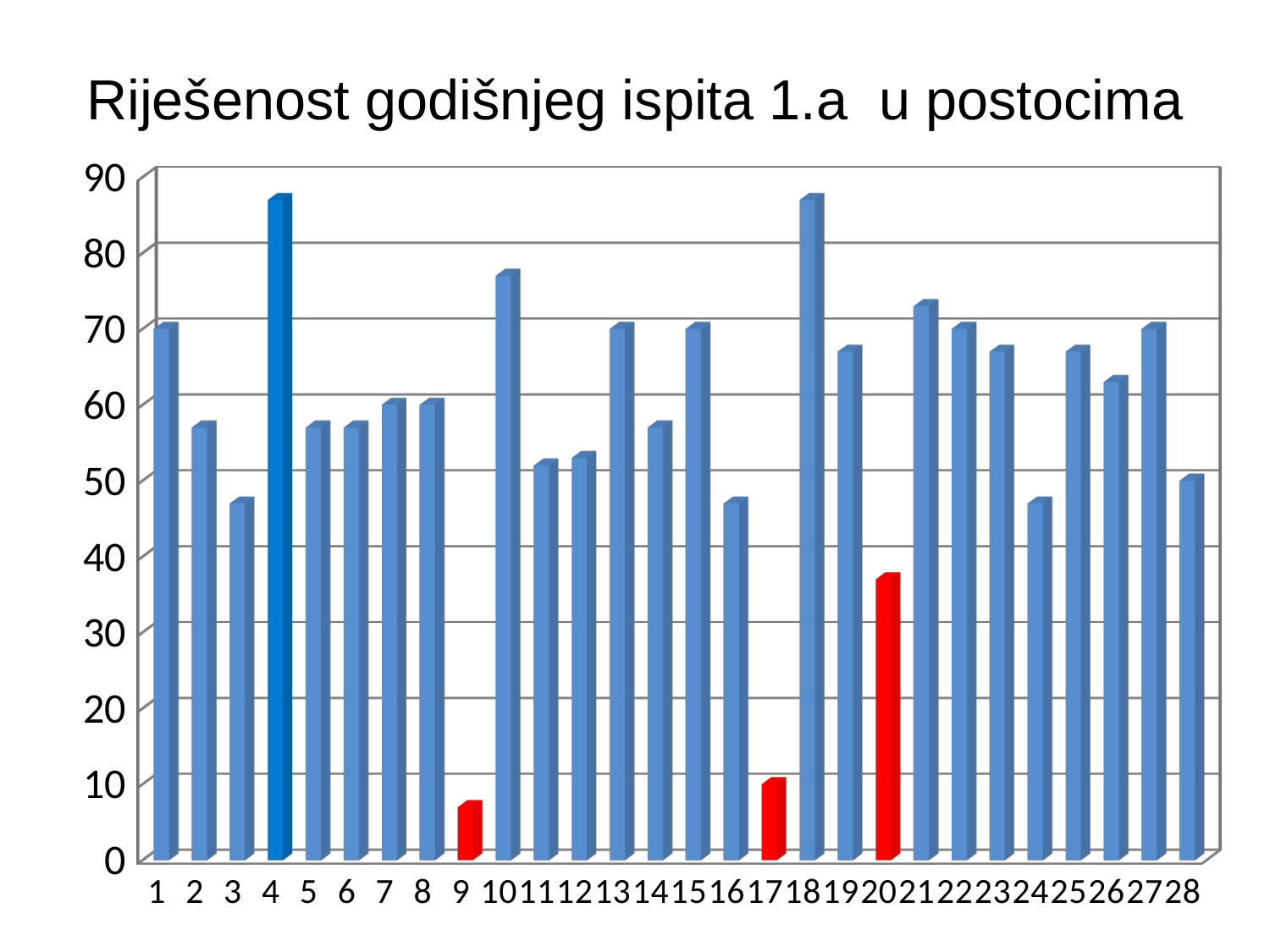

# Riješenost godišnjeg ispita 1.a  u postocima

[unsupported chart]